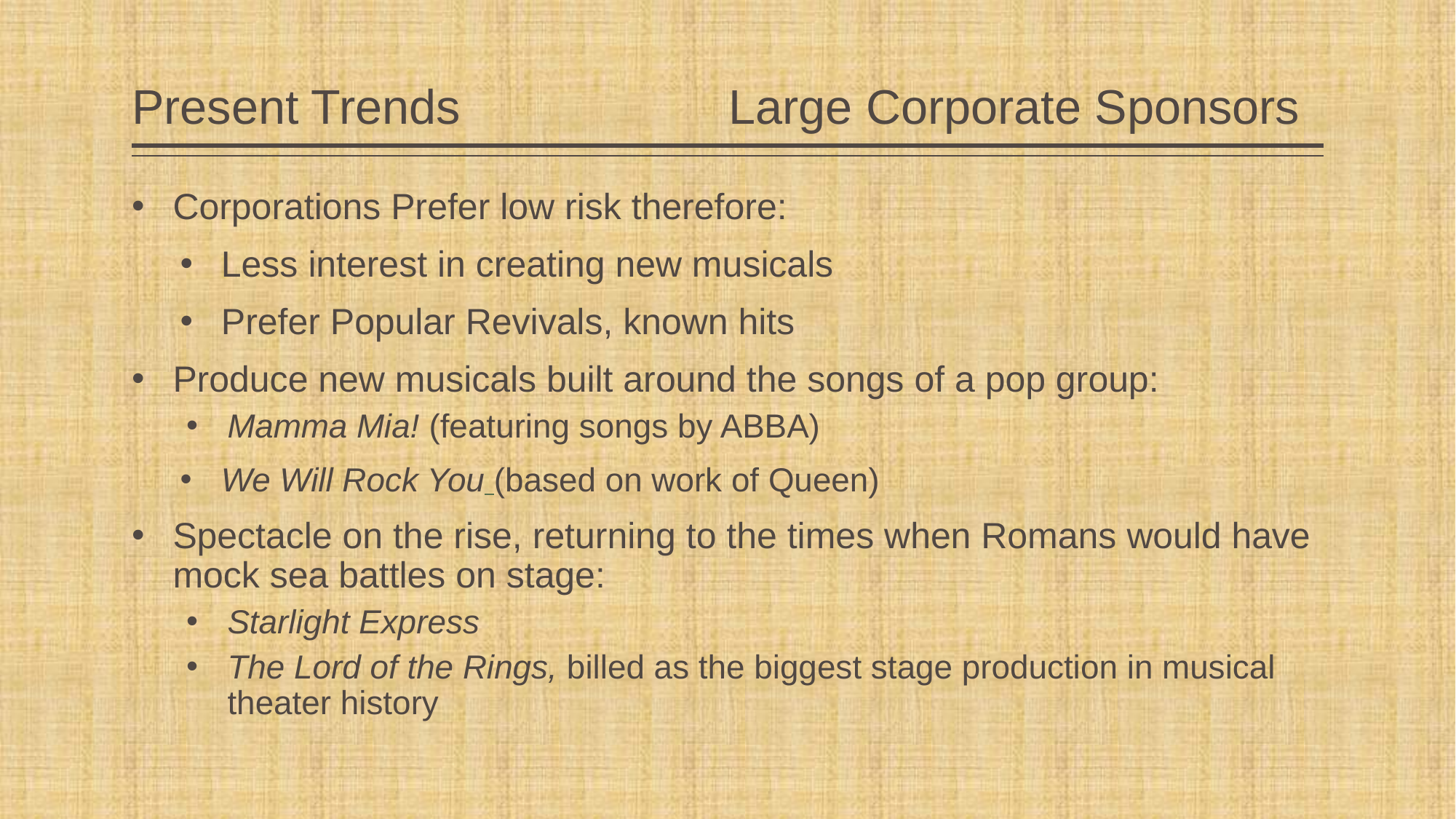

# Present Trends                    Large Corporate Sponsors
Corporations Prefer low risk therefore:
Less interest in creating new musicals
Prefer Popular Revivals, known hits
Produce new musicals built around the songs of a pop group:
Mamma Mia! (featuring songs by ABBA)
We Will Rock You (based on work of Queen)
Spectacle on the rise, returning to the times when Romans would have mock sea battles on stage:
Starlight Express
The Lord of the Rings, billed as the biggest stage production in musical theater history